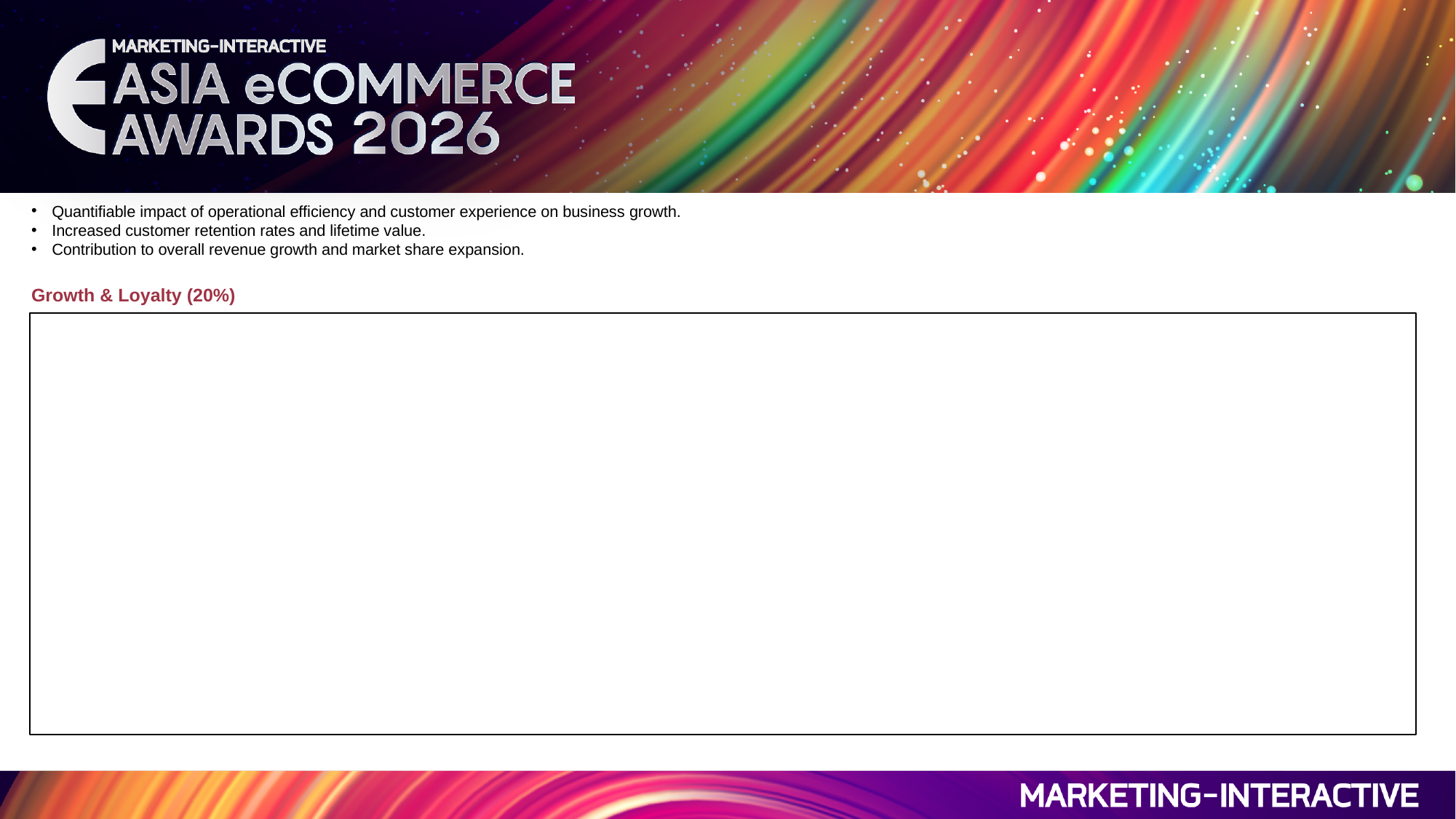

Quantifiable impact of operational efficiency and customer experience on business growth.
Increased customer retention rates and lifetime value.
Contribution to overall revenue growth and market share expansion.
Growth & Loyalty (20%)